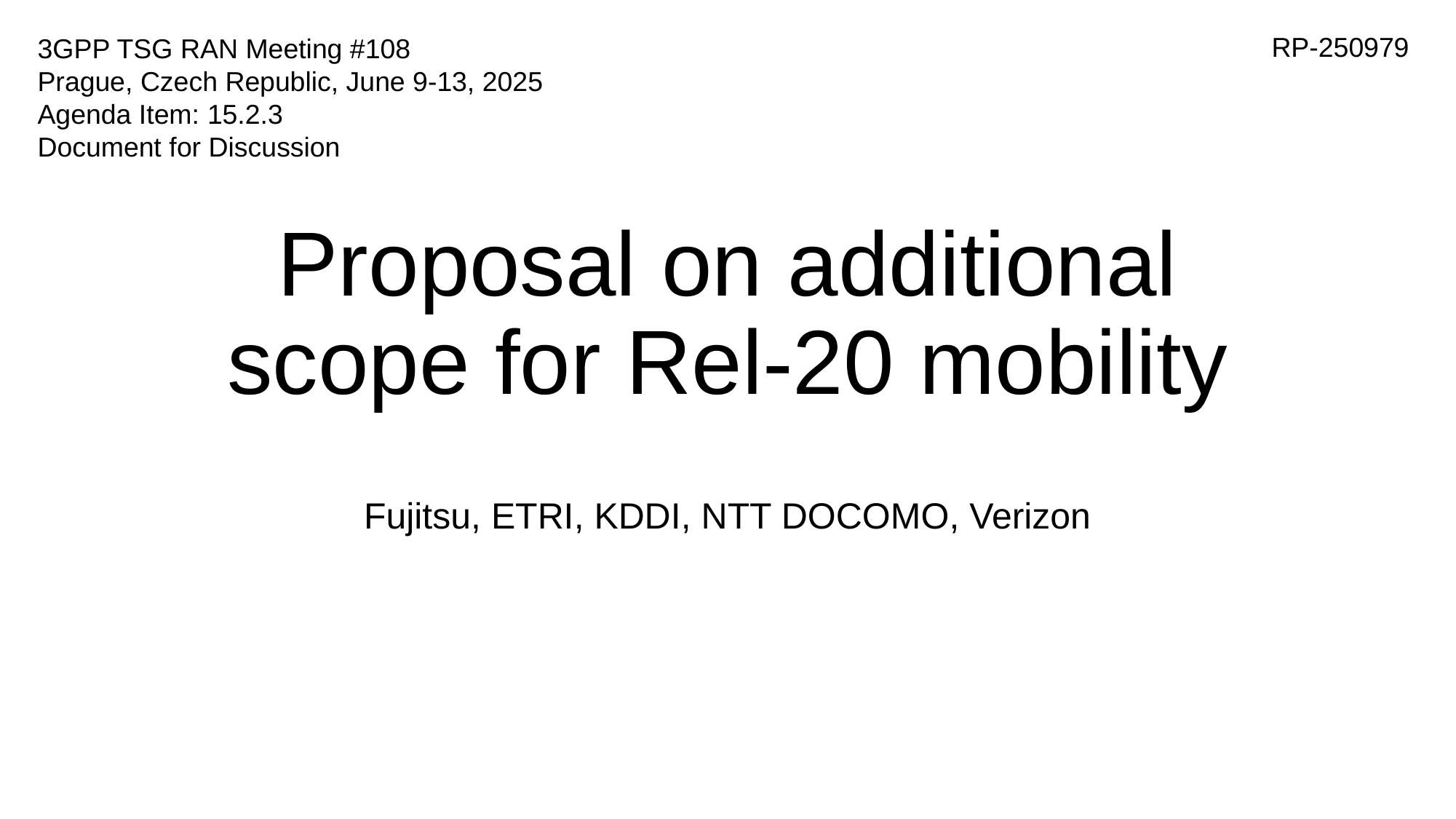

RP-250979
3GPP TSG RAN Meeting #108
Prague, Czech Republic, June 9-13, 2025
Agenda Item: 15.2.3
Document for Discussion
# Proposal on additional scope for Rel-20 mobility
Fujitsu, ETRI, KDDI, NTT DOCOMO, Verizon